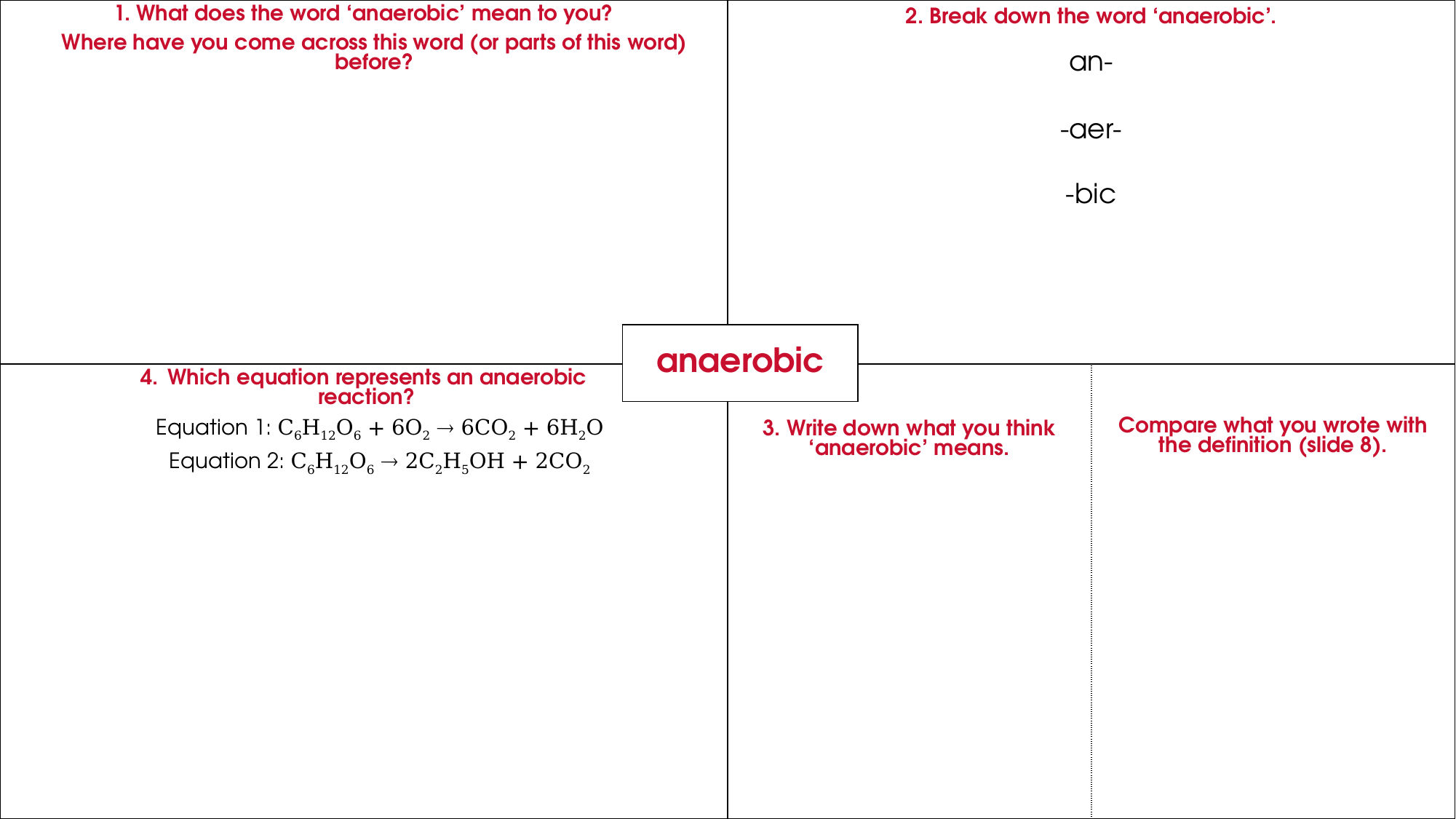

| 1. What does the word ‘anaerobic’ mean to you? Where have you come across this word (or parts of this word) before? | 2. Break down the word ‘anaerobic’. an- -aer- -bic |  |
| --- | --- | --- |
| Which equation represents an anaerobic reaction? Equation 1: C6H12O6 + 6O2 → 6CO2 + 6H2O Equation 2: C6H12O6 → 2C2H5OH + 2CO2 | 3. Write down what you think ‘anaerobic’ means. | Compare what you wrote with the definition (slide 8). |
| anaerobic |
| --- |